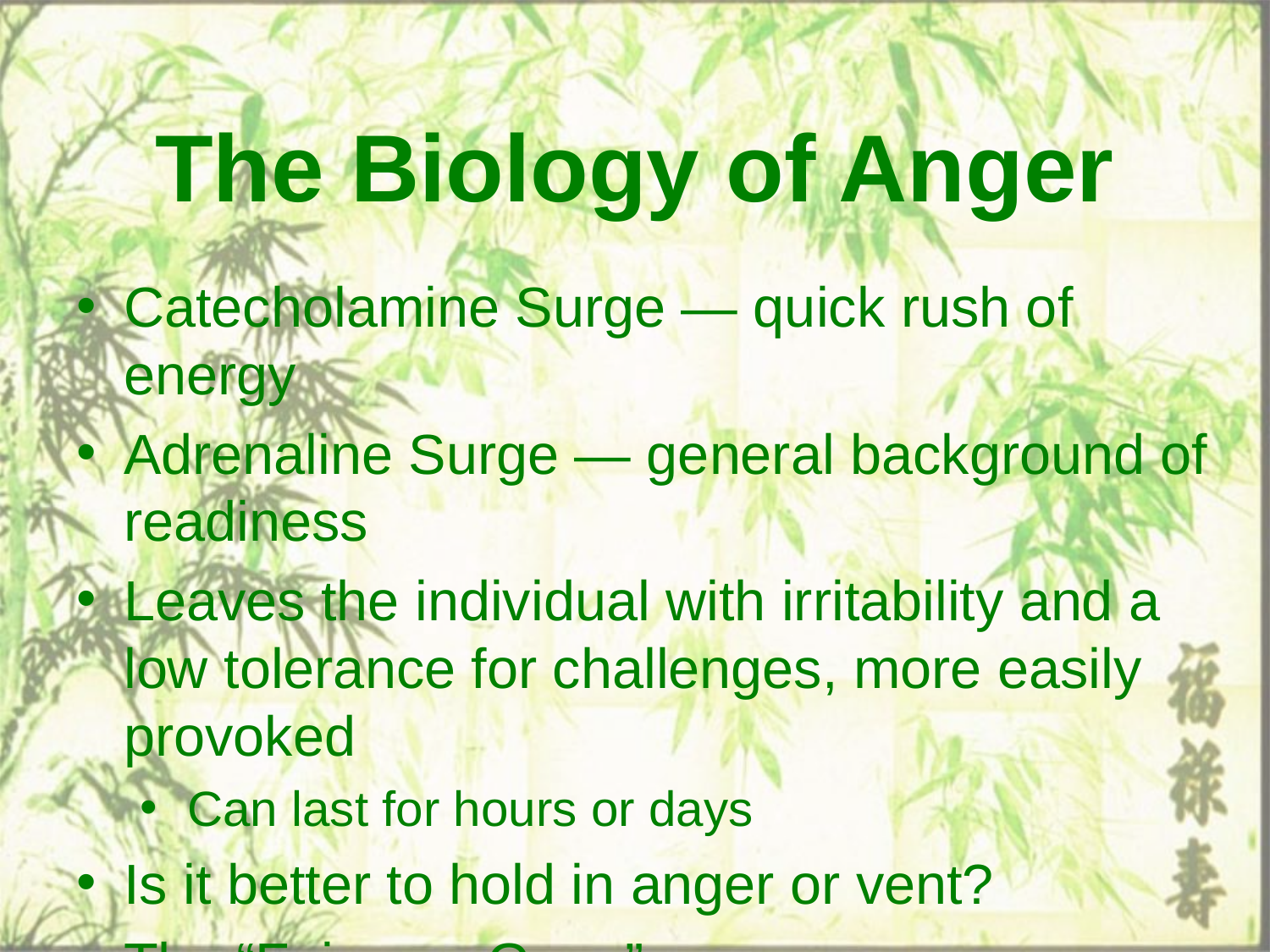

# The Biology of Anger
Catecholamine Surge — quick rush of energy
Adrenaline Surge — general background of readiness
Leaves the individual with irritability and a low tolerance for challenges, more easily provoked
Can last for hours or days
Is it better to hold in anger or vent?
The “Fairness Gene”